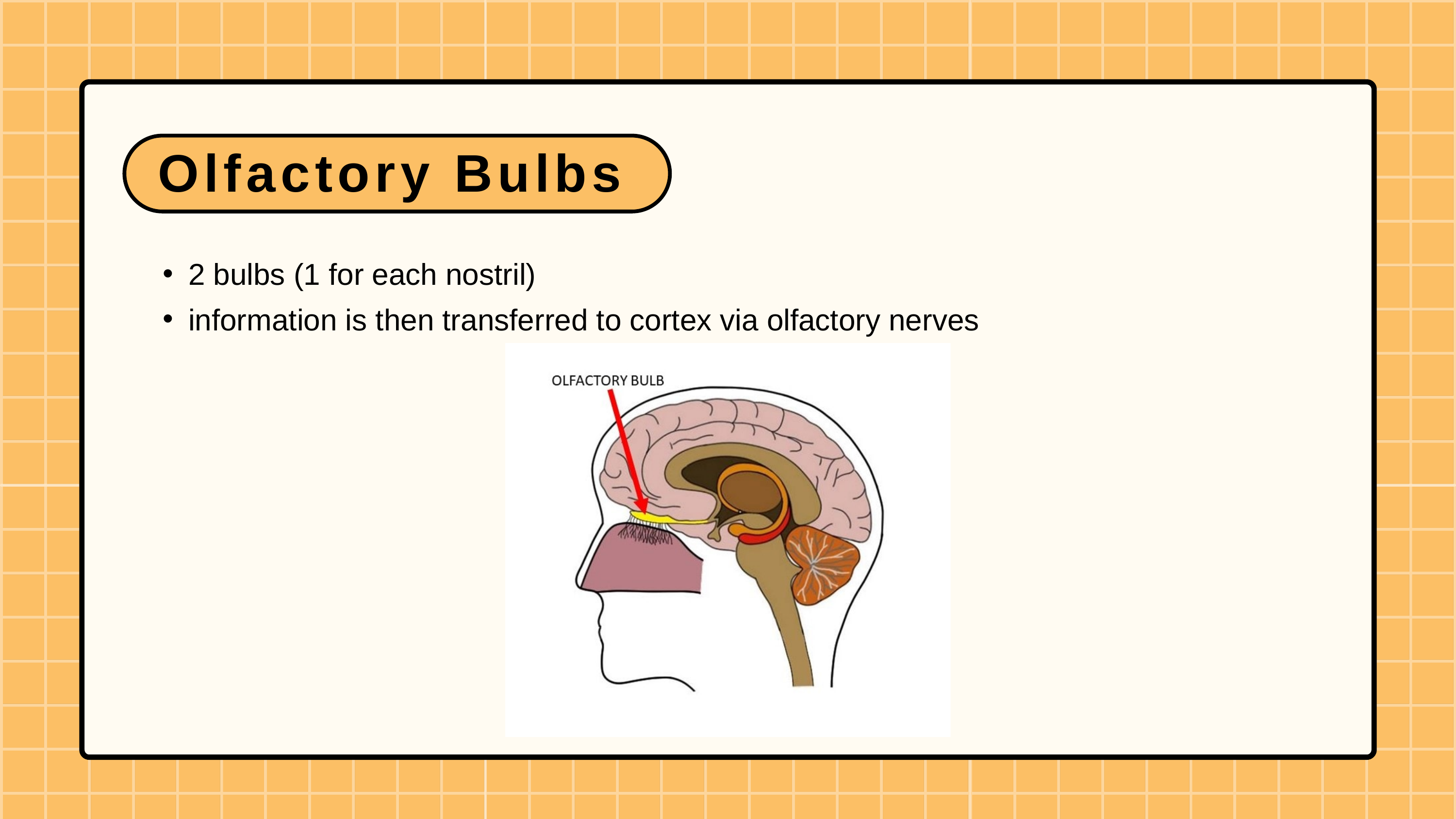

Olfactory Bulbs
2 bulbs (1 for each nostril)
information is then transferred to cortex via olfactory nerves